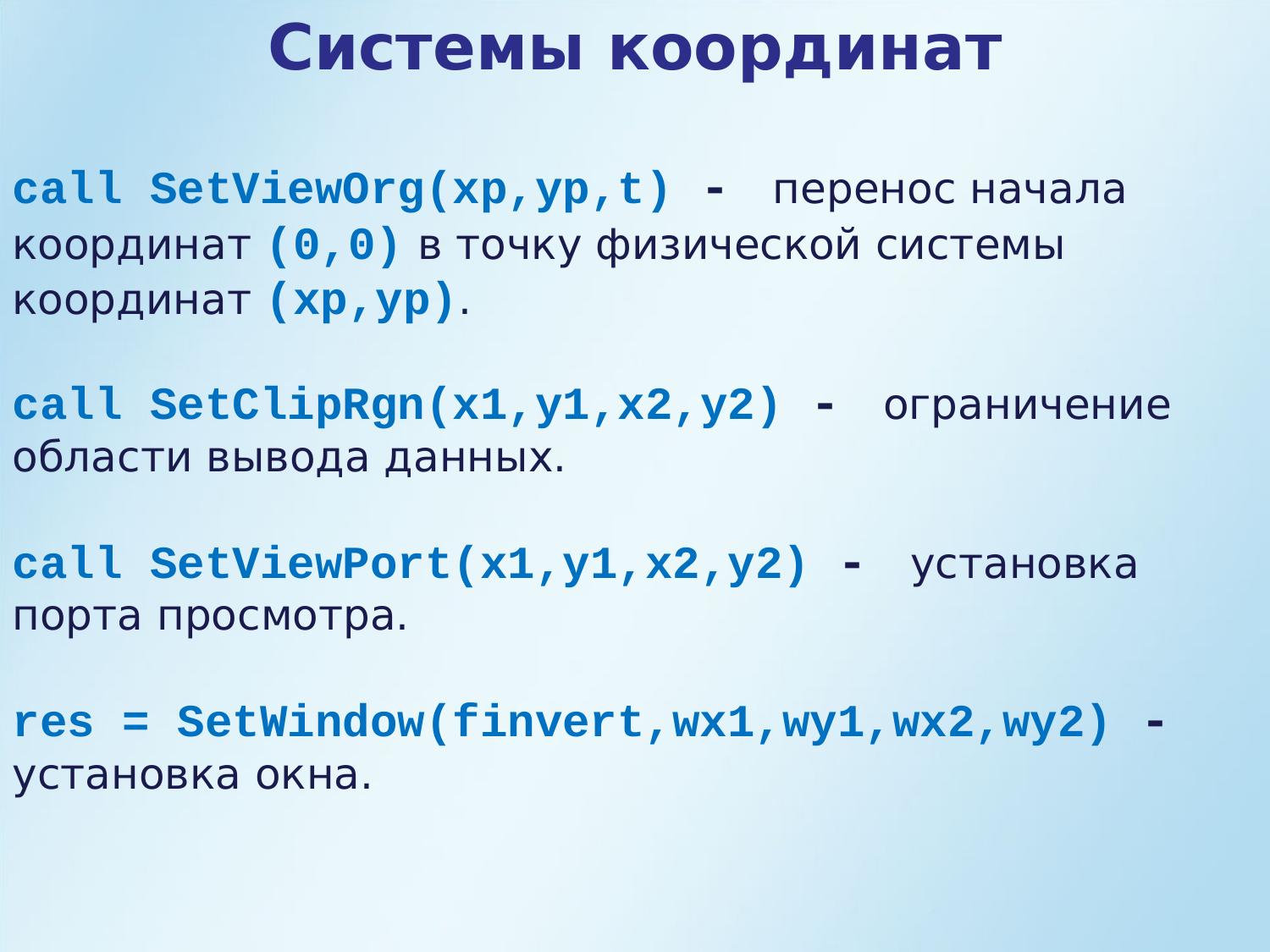

Системы координат
call SetViewOrg(xp,yp,t) -  перенос начала координат (0,0) в точку физической системы координат (xp,yp).
call SetClipRgn(x1,y1,x2,y2) -  ограничение области вывода данных.
call SetViewPort(x1,y1,x2,y2) -  установка порта просмотра.
res = SetWindow(finvert,wx1,wy1,wx2,wy2) -  установка окна.